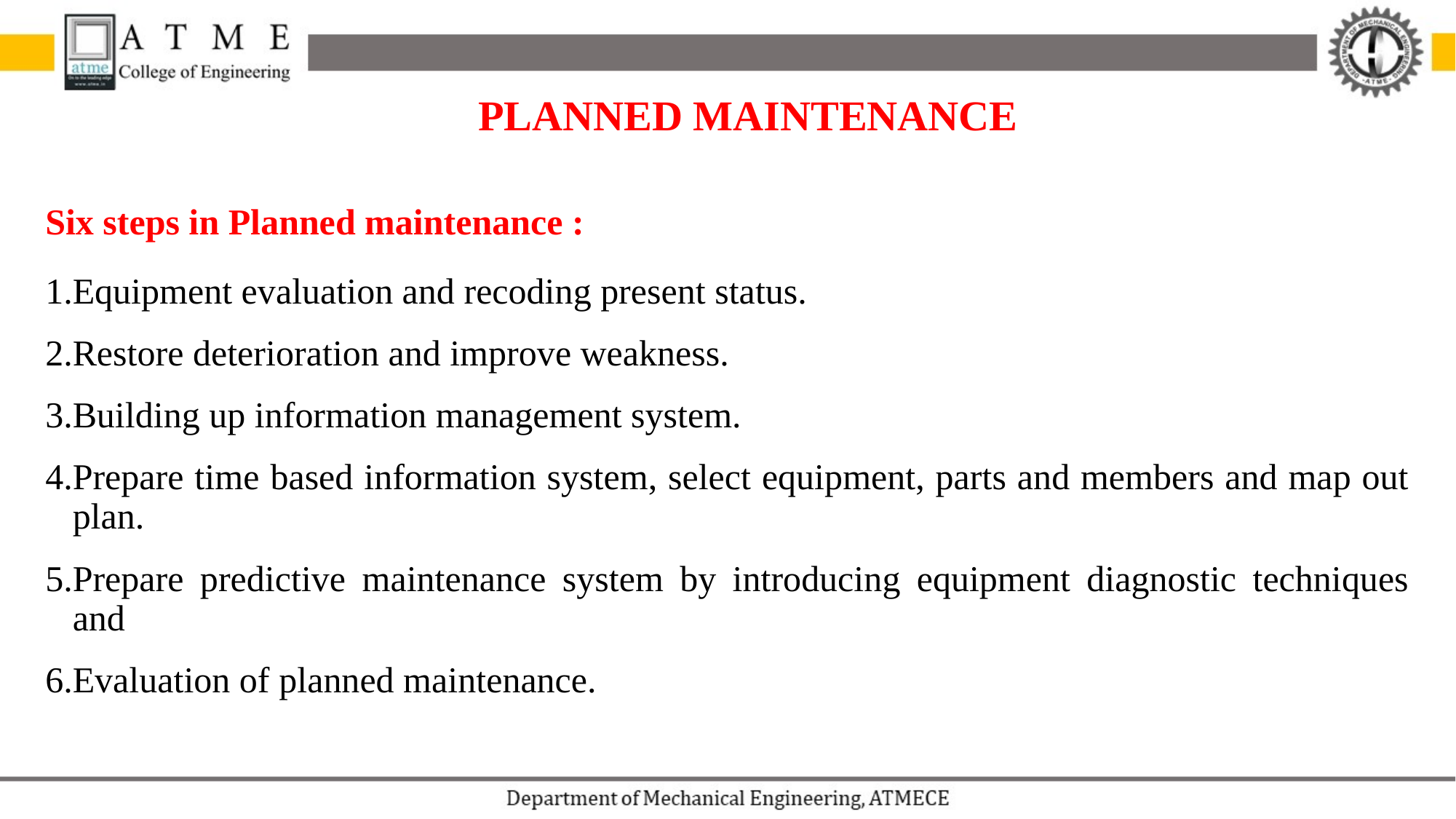

PLANNED MAINTENANCE
Six steps in Planned maintenance :
Equipment evaluation and recoding present status.
Restore deterioration and improve weakness.
Building up information management system.
Prepare time based information system, select equipment, parts and members and map out plan.
Prepare predictive maintenance system by introducing equipment diagnostic techniques and
Evaluation of planned maintenance.